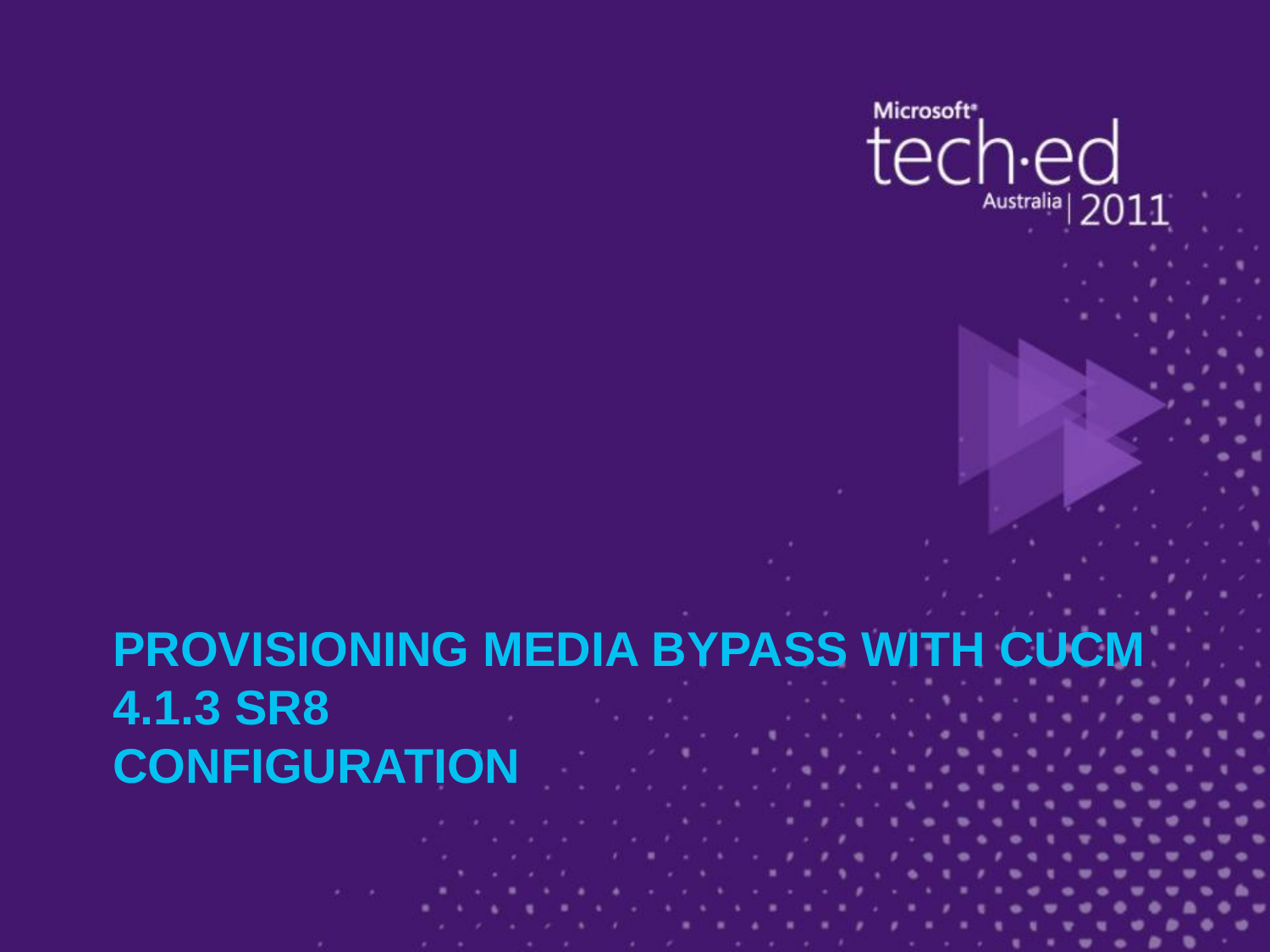

# Provisioning media bypass with CUCM 4.1.3 SR8 configuration